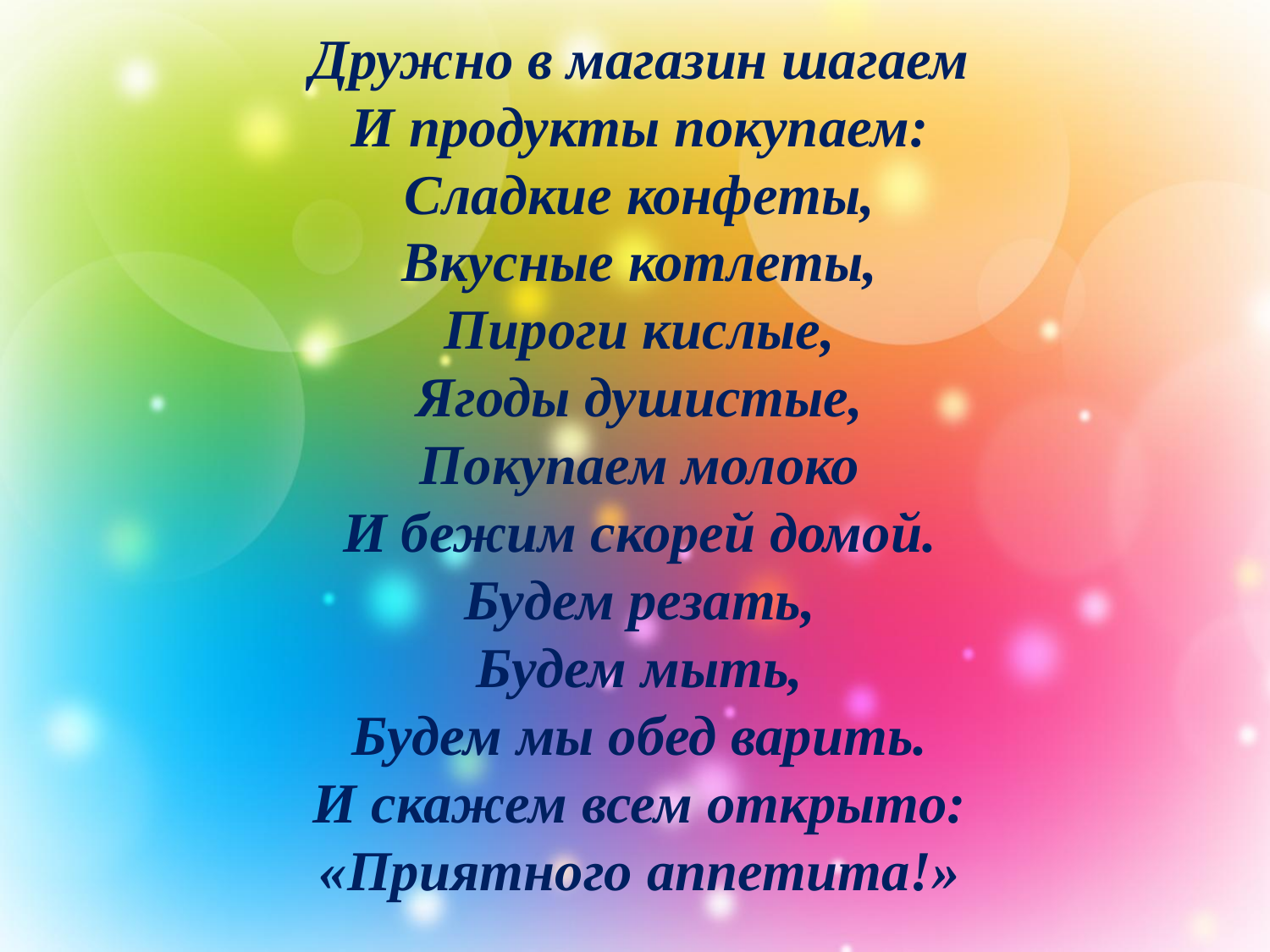

Дружно в магазин шагаем
И продукты покупаем:
Сладкие конфеты,
Вкусные котлеты,
Пироги кислые,
Ягоды душистые,
Покупаем молоко
И бежим скорей домой.
Будем резать,
Будем мыть,
Будем мы обед варить.
И скажем всем открыто:
«Приятного аппетита!»